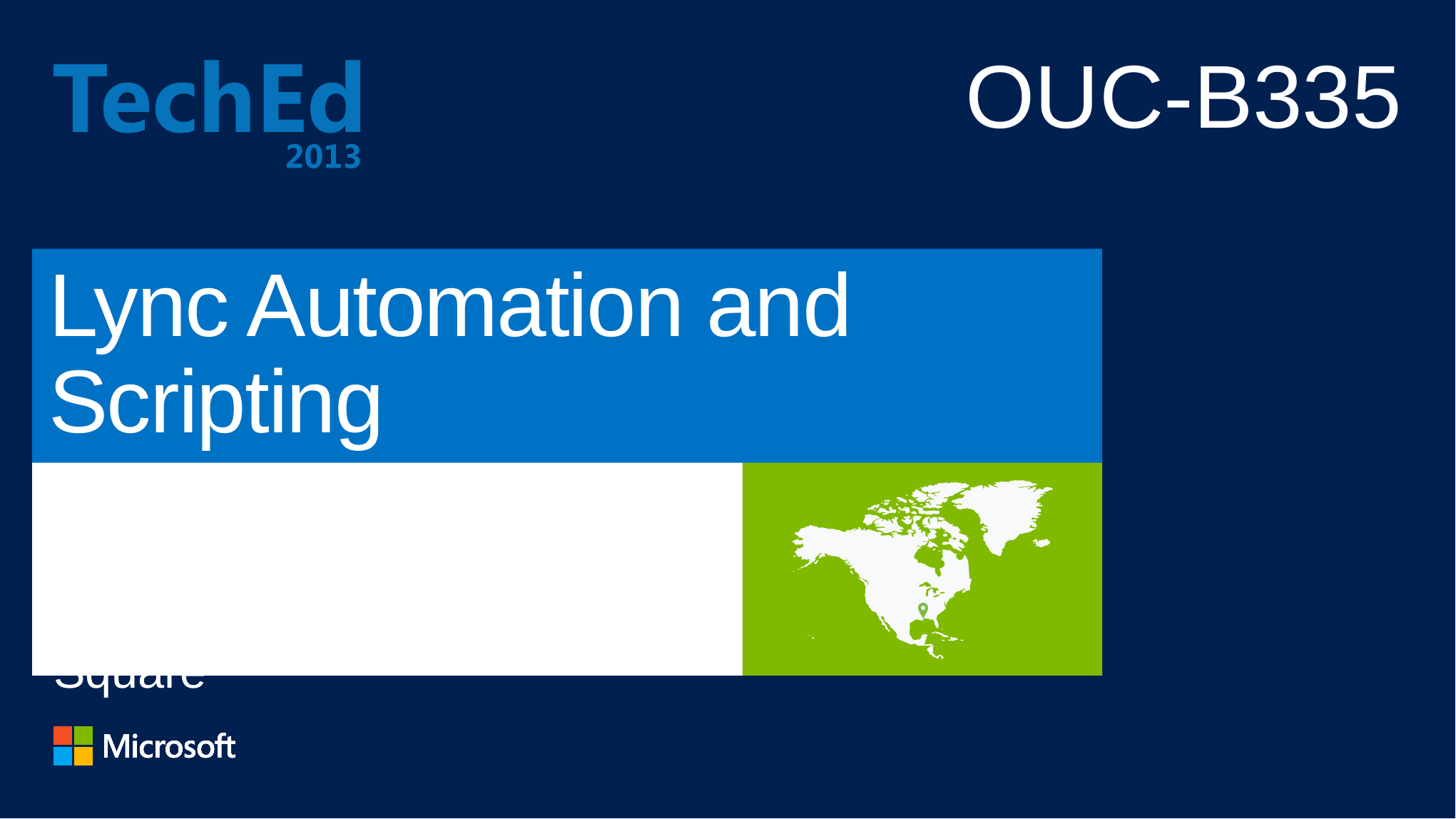

OUC-B335
# Lync Automation and Scripting
Kevin Peters – MCSM/MCM
Managing Architect Unify Square